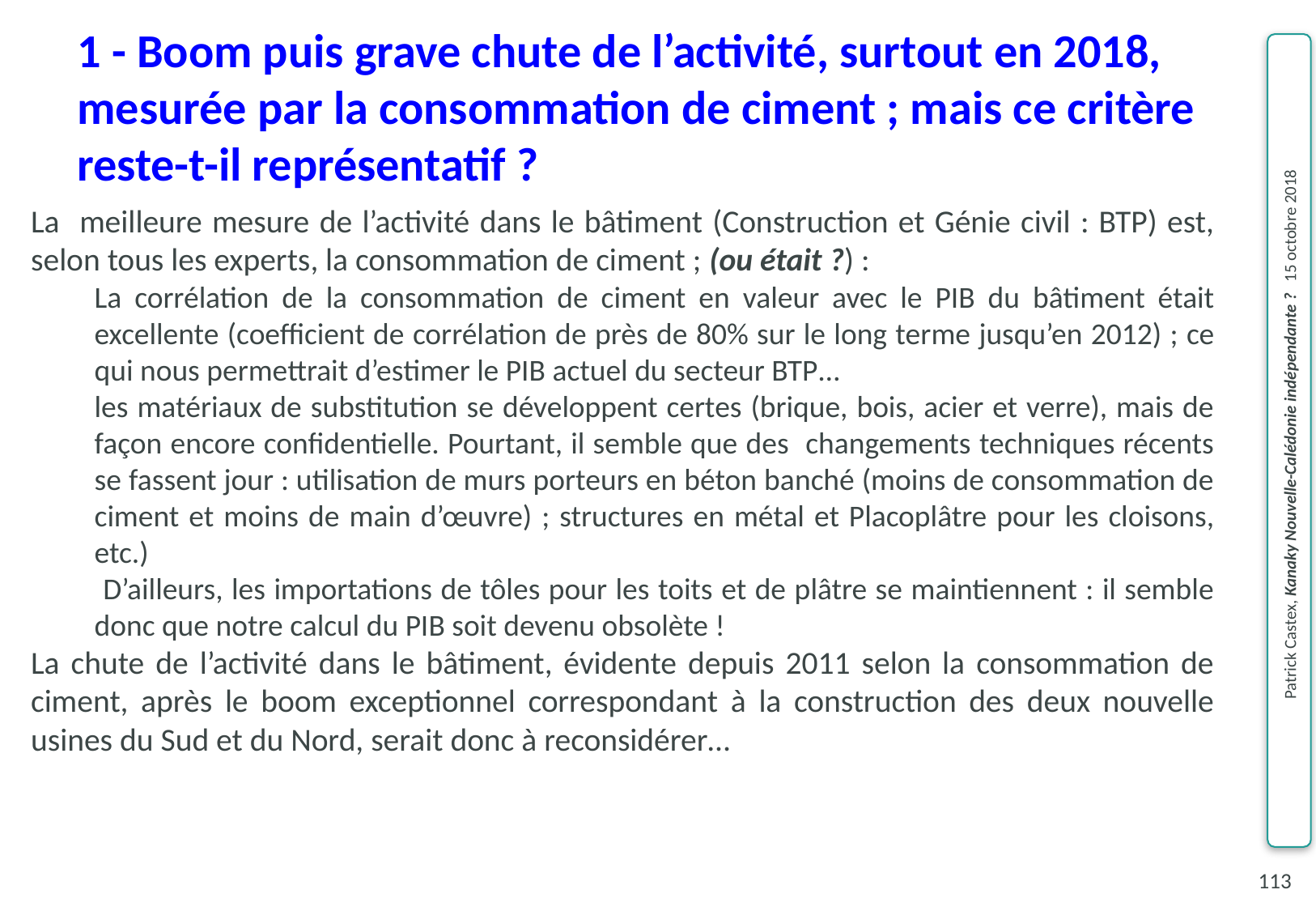

1 - Boom puis grave chute de l’activité, surtout en 2018, mesurée par la consommation de ciment ; mais ce critère reste-t-il représentatif ?
La  meilleure mesure de l’activité dans le bâtiment (Construction et Génie civil : BTP) est, selon tous les experts, la consommation de ciment ; (ou était ?) :
La corrélation de la consommation de ciment en valeur avec le PIB du bâtiment était excellente (coefficient de corrélation de près de 80% sur le long terme jusqu’en 2012) ; ce qui nous permettrait d’estimer le PIB actuel du secteur BTP…
les matériaux de substitution se développent certes (brique, bois, acier et verre), mais de façon encore confidentielle. Pourtant, il semble que des  changements techniques récents se fassent jour : utilisation de murs porteurs en béton banché (moins de consommation de ciment et moins de main d’œuvre) ; structures en métal et Placoplâtre pour les cloisons, etc.)
 D’ailleurs, les importations de tôles pour les toits et de plâtre se maintiennent : il semble donc que notre calcul du PIB soit devenu obsolète !
La chute de l’activité dans le bâtiment, évidente depuis 2011 selon la consommation de ciment, après le boom exceptionnel correspondant à la construction des deux nouvelle usines du Sud et du Nord, serait donc à reconsidérer…